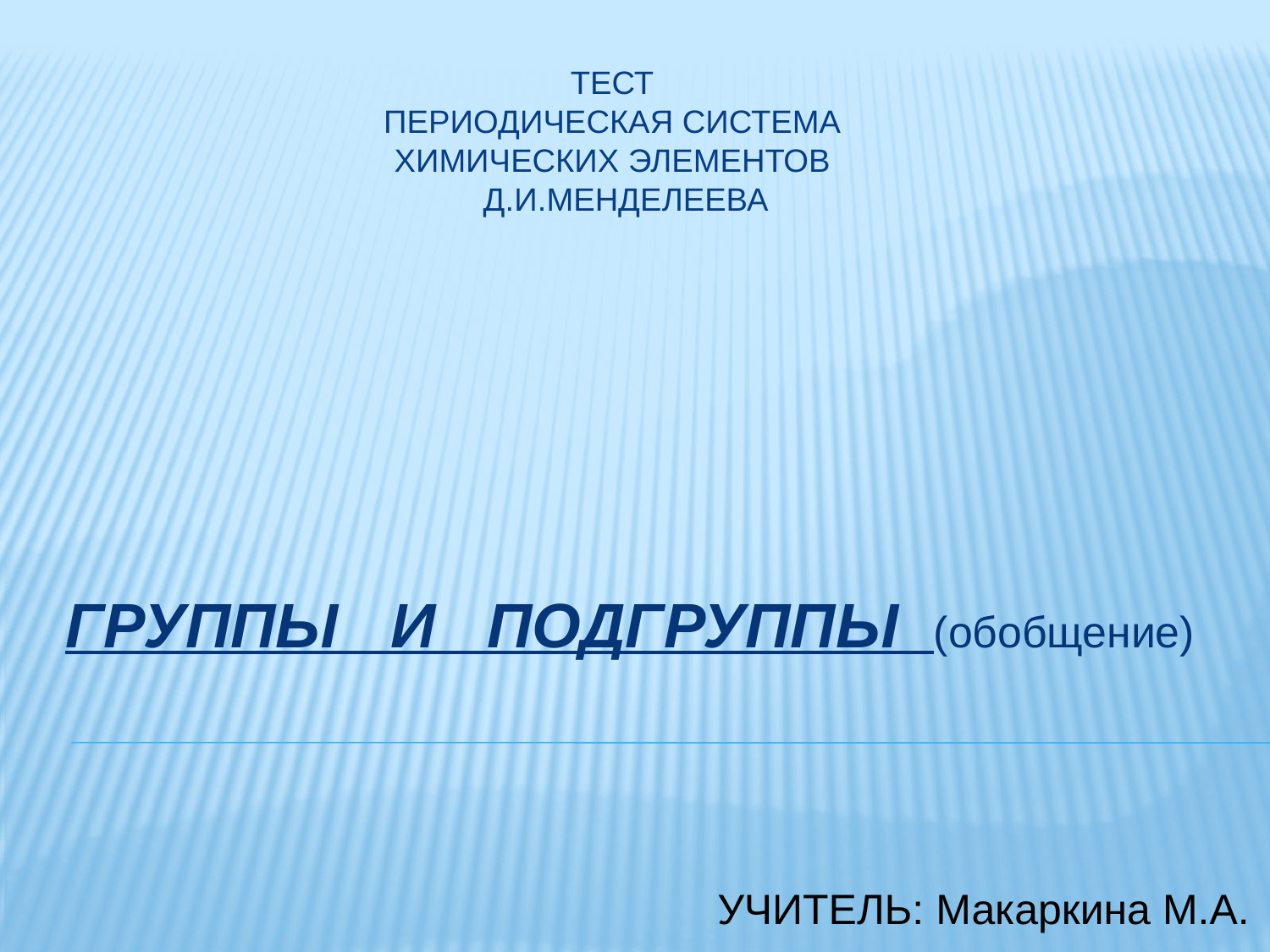

# ТЕСТ ПЕРИОДИЧЕСКая система химических элементов Д.И.Менделеева
ГРУППЫ   И   ПОДГРУППЫ  (обобщение)
УЧИТЕЛЬ: Макаркина М.А.